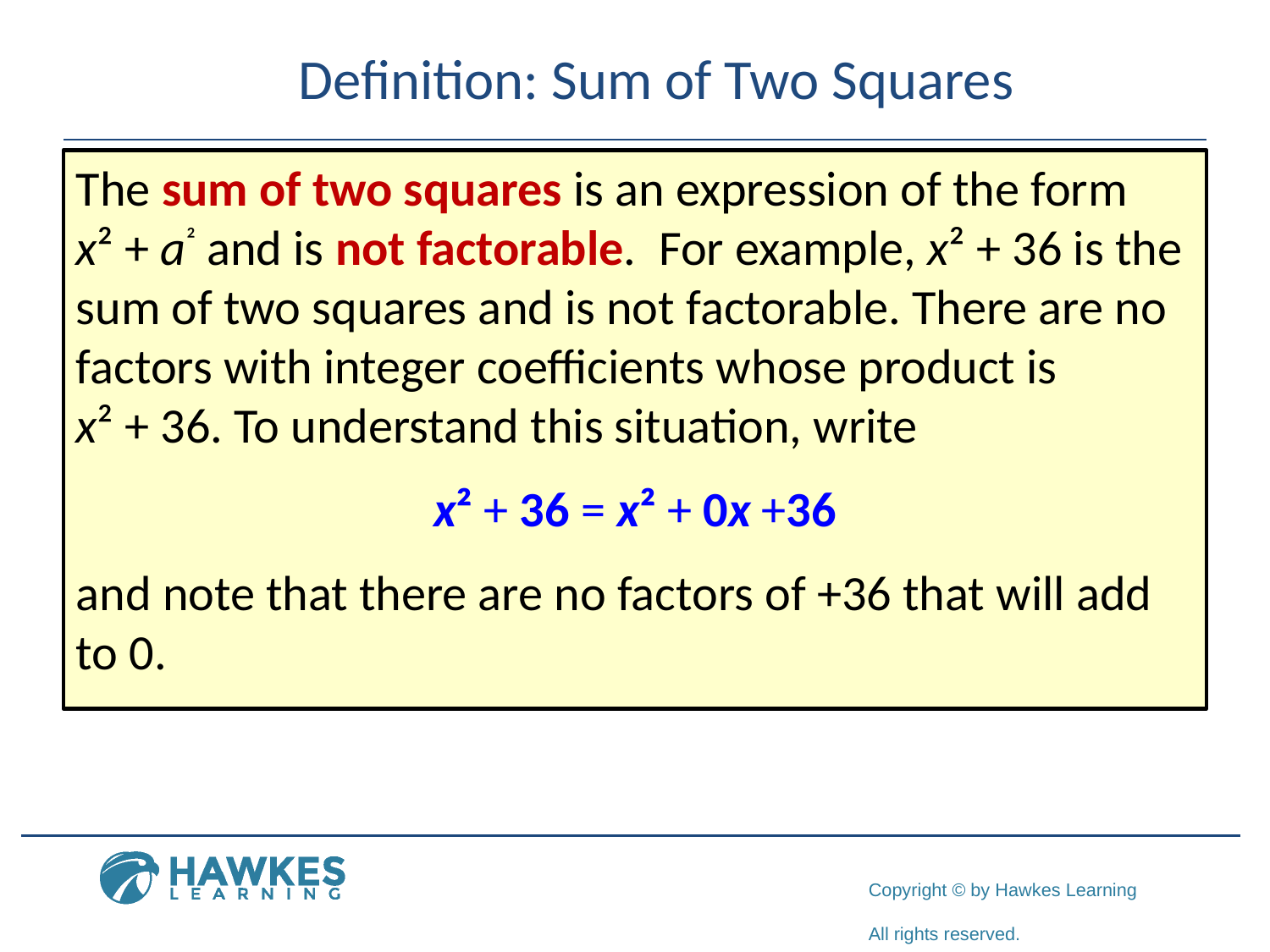

Definition: Sum of Two Squares
The sum of two squares is an expression of the form
x² + a² and is not factorable.  For example, x² + 36 is the sum of two squares and is not factorable. There are no factors with integer coefficients whose product is
x² + 36. To understand this situation, write
x² + 36 = x² + 0x +36
and note that there are no factors of +36 that will add to 0.